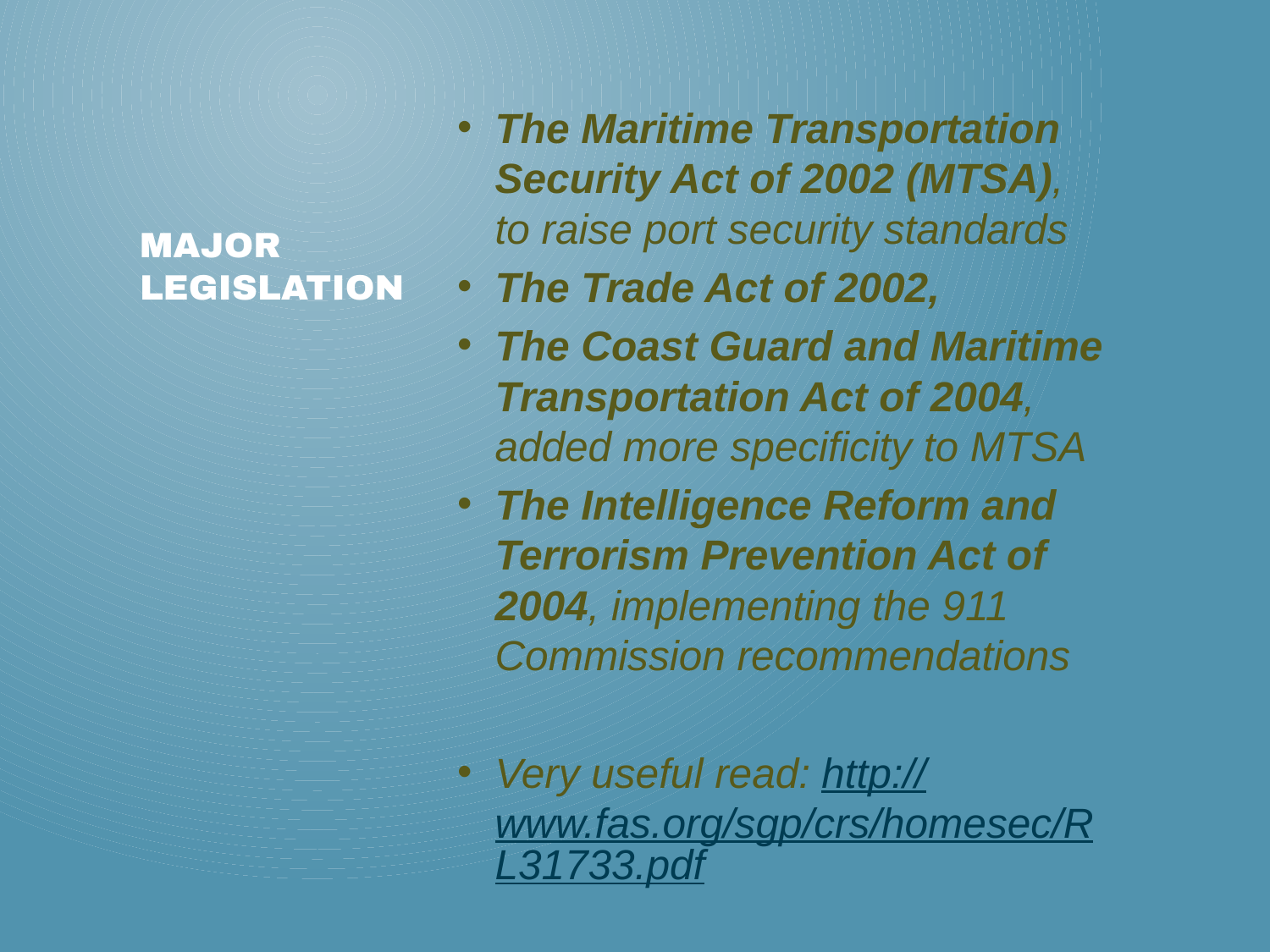

The Maritime Transportation Security Act of 2002 (MTSA), to raise port security standards
The Trade Act of 2002,
The Coast Guard and Maritime Transportation Act of 2004, added more specificity to MTSA
The Intelligence Reform and Terrorism Prevention Act of 2004, implementing the 911 Commission recommendations

Very useful read: http://www.fas.org/sgp/crs/homesec/RL31733.pdf

# Major legislation